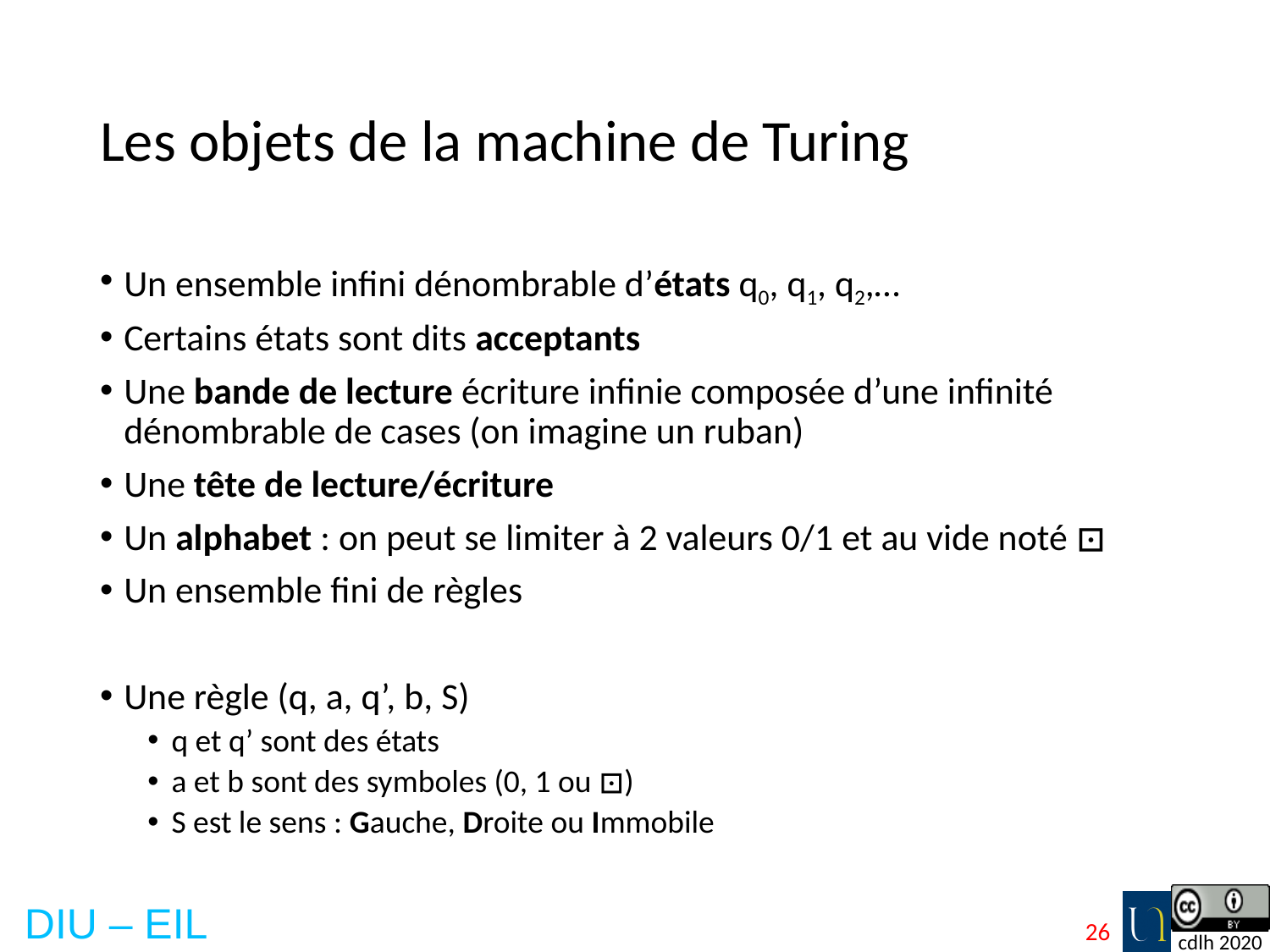

# Les objets de la machine de Turing
Un ensemble infini dénombrable d’états q0, q1, q2,…
Certains états sont dits acceptants
Une bande de lecture écriture infinie composée d’une infinité dénombrable de cases (on imagine un ruban)
Une tête de lecture/écriture
Un alphabet : on peut se limiter à 2 valeurs 0/1 et au vide noté ⊡
Un ensemble fini de règles

Une règle (q, a, q’, b, S)
q et q’ sont des états
a et b sont des symboles (0, 1 ou ⊡)
S est le sens : Gauche, Droite ou Immobile
26